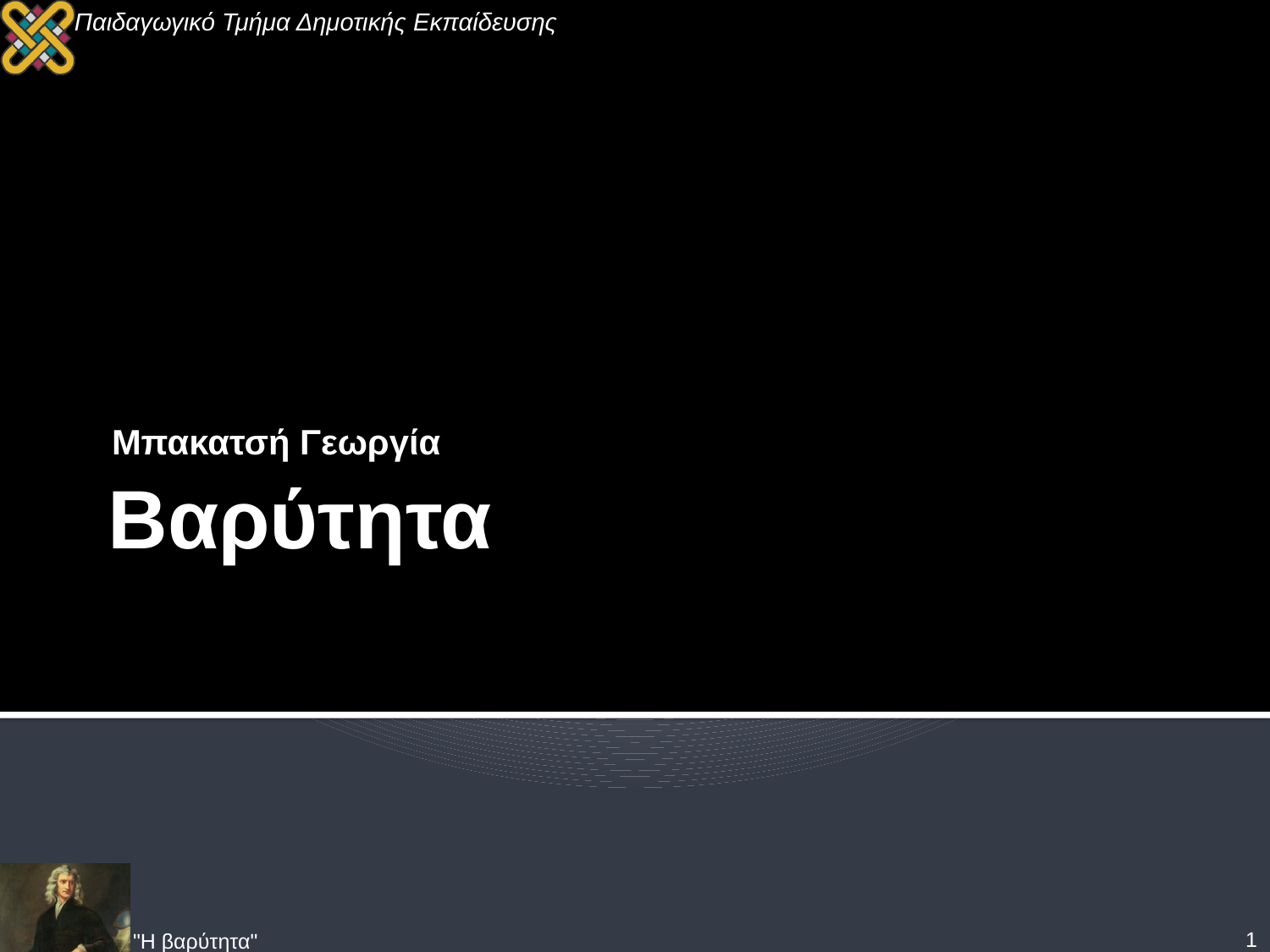

Μπακατσή Γεωργία
# Βαρύτητα
1
"Η βαρύτητα"